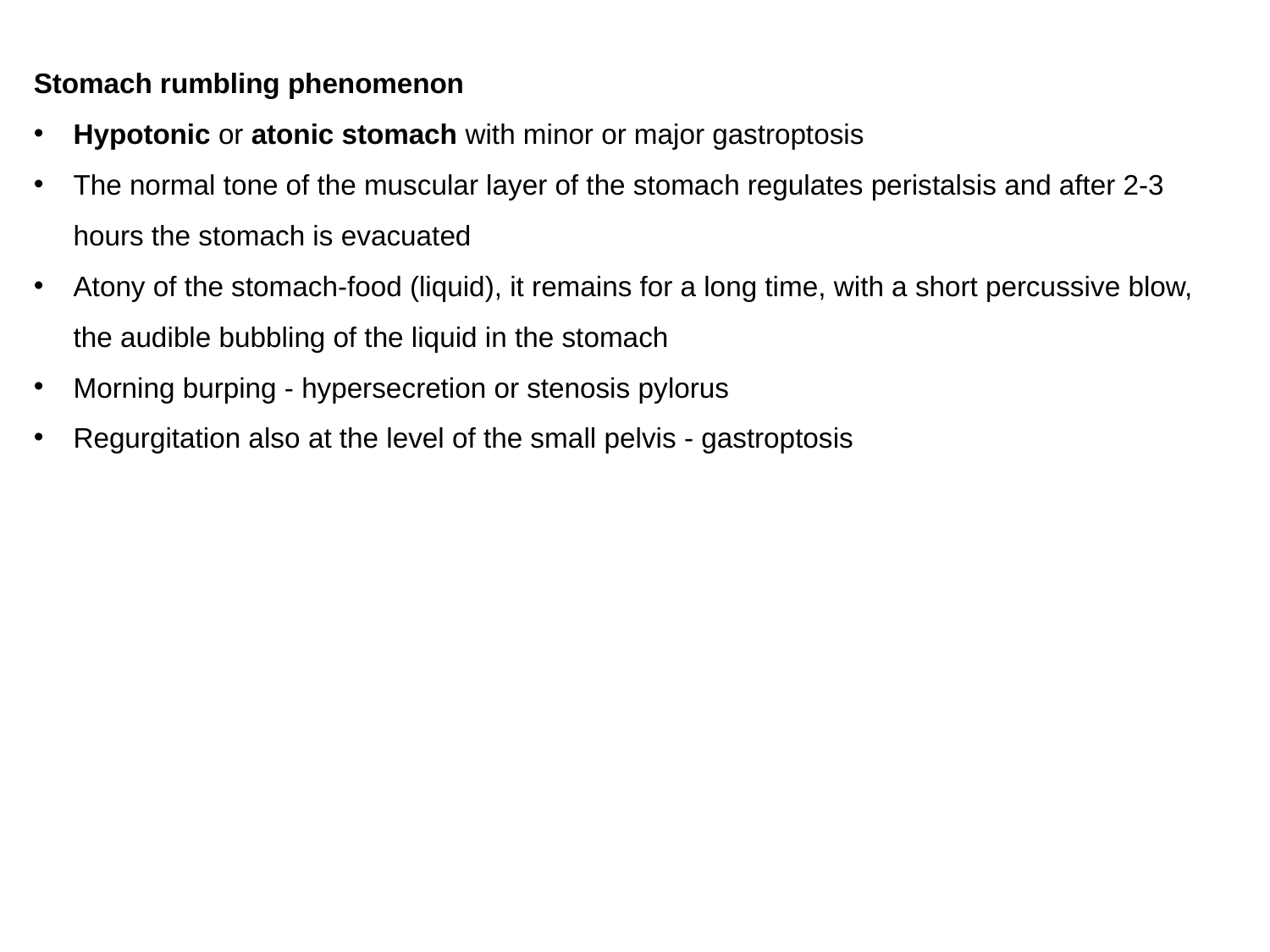

Stomach rumbling phenomenon
Hypotonic or atonic stomach with minor or major gastroptosis
The normal tone of the muscular layer of the stomach regulates peristalsis and after 2-3 hours the stomach is evacuated
Atony of the stomach-food (liquid), it remains for a long time, with a short percussive blow, the audible bubbling of the liquid in the stomach
Morning burping - hypersecretion or stenosis pylorus
Regurgitation also at the level of the small pelvis - gastroptosis